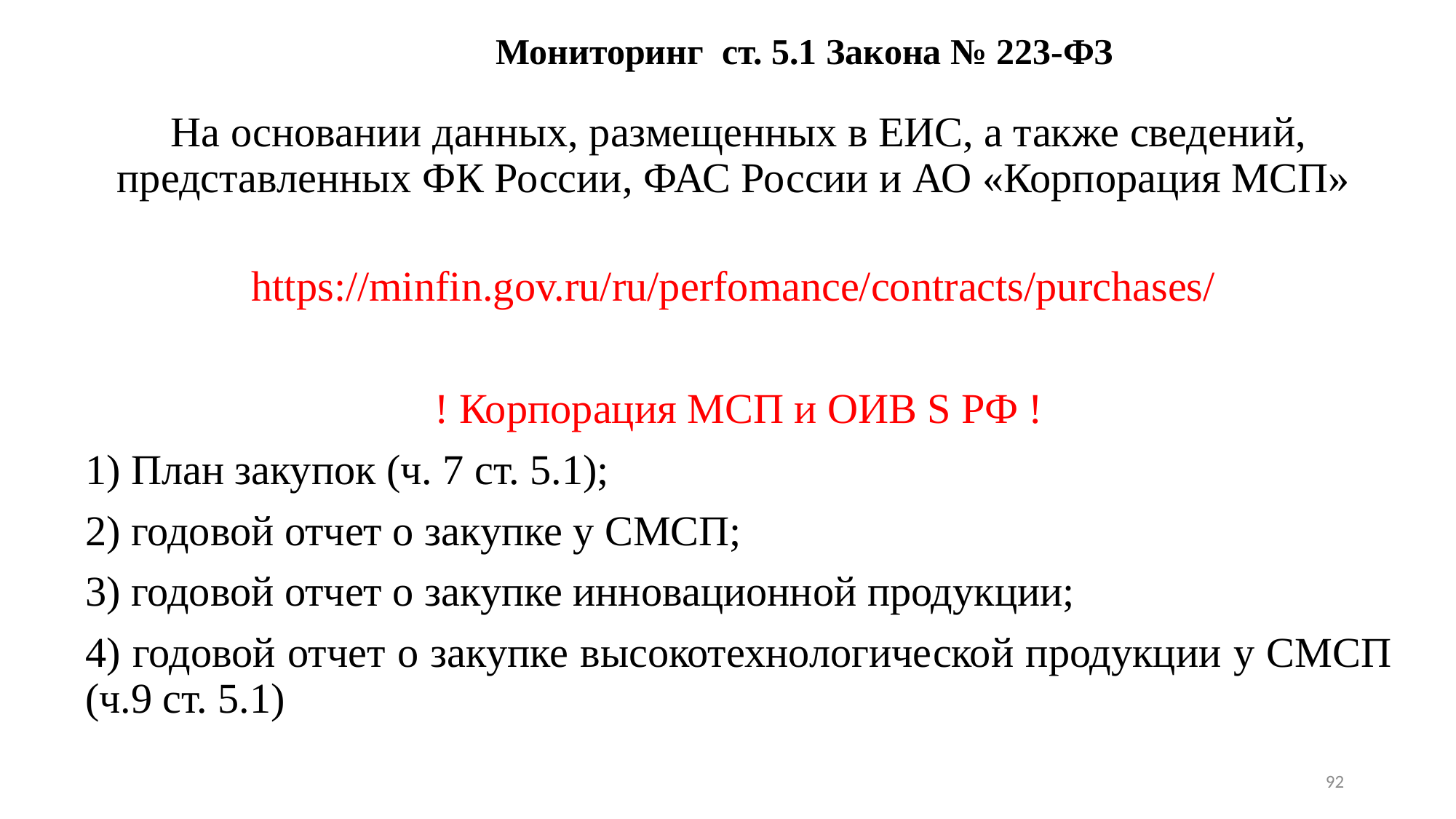

# Мониторинг  ст. 5.1 Закона № 223-ФЗ
На основании данных, размещенных в ЕИС, а также сведений, представленных ФК России, ФАС России и АО «Корпорация МСП»

https://minfin.gov.ru/ru/perfomance/contracts/purchases/

! Корпорация МСП и ОИВ S РФ !
1) План закупок (ч. 7 ст. 5.1);
2) годовой отчет о закупке у СМСП;
3) годовой отчет о закупке инновационной продукции;
4) годовой отчет о закупке высокотехнологической продукции у СМСП (ч.9 ст. 5.1)

92